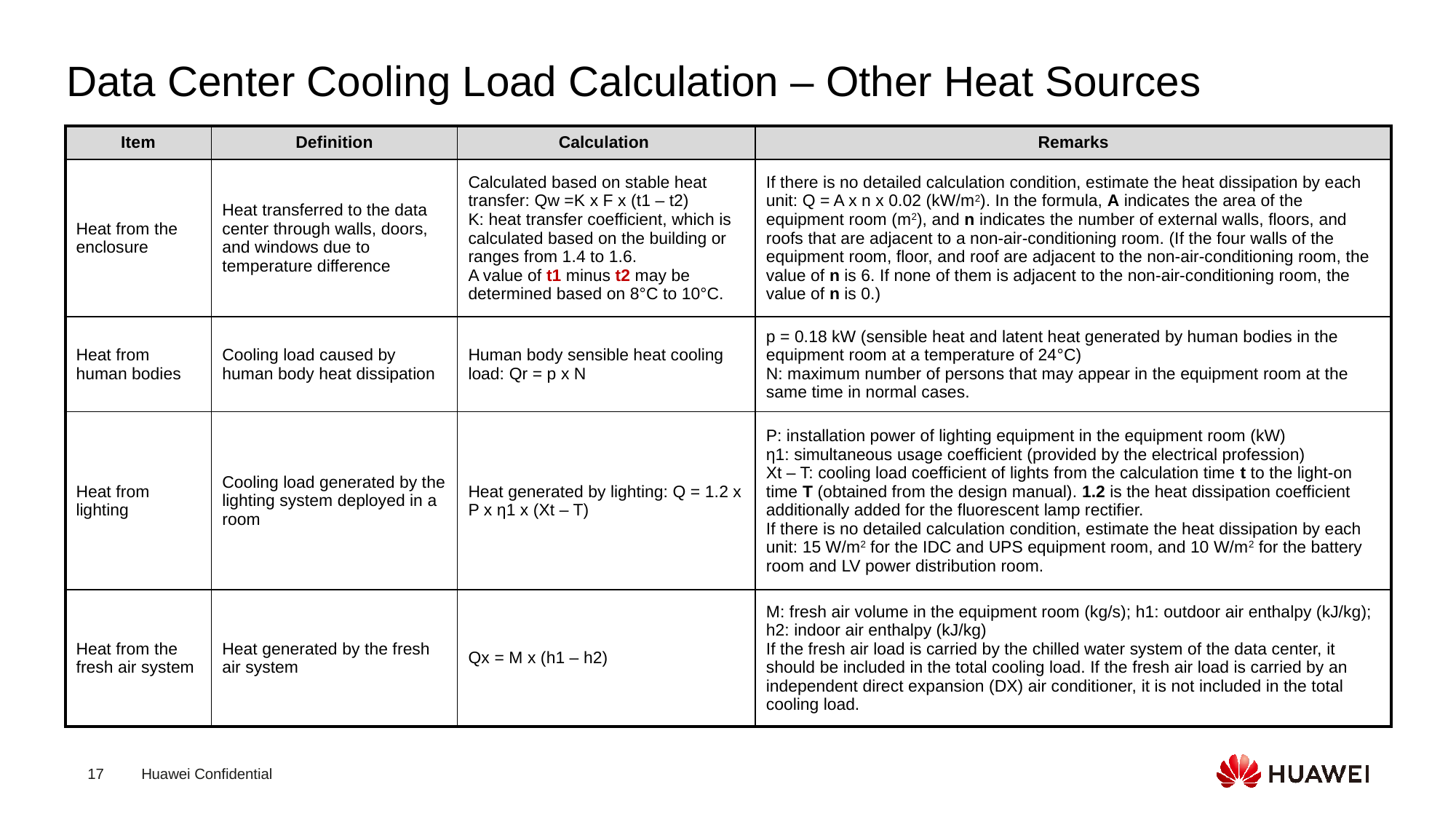

# Data Center Cooling Load Calculation – Other Heat Sources
| Item | Definition | Calculation | Remarks |
| --- | --- | --- | --- |
| Heat from the enclosure | Heat transferred to the data center through walls, doors, and windows due to temperature difference | Calculated based on stable heat transfer: Qw =K x F x (t1 – t2) K: heat transfer coefficient, which is calculated based on the building or ranges from 1.4 to 1.6. A value of t1 minus t2 may be determined based on 8°C to 10°C. | If there is no detailed calculation condition, estimate the heat dissipation by each unit: Q = A x n x 0.02 (kW/m2). In the formula, A indicates the area of the equipment room (m2), and n indicates the number of external walls, floors, and roofs that are adjacent to a non-air-conditioning room. (If the four walls of the equipment room, floor, and roof are adjacent to the non-air-conditioning room, the value of n is 6. If none of them is adjacent to the non-air-conditioning room, the value of n is 0.) |
| Heat from human bodies | Cooling load caused by human body heat dissipation | Human body sensible heat cooling load: Qr = p x N | p = 0.18 kW (sensible heat and latent heat generated by human bodies in the equipment room at a temperature of 24°C) N: maximum number of persons that may appear in the equipment room at the same time in normal cases. |
| Heat from lighting | Cooling load generated by the lighting system deployed in a room | Heat generated by lighting: Q = 1.2 x P x η1 x (Xt – T) | P: installation power of lighting equipment in the equipment room (kW) η1: simultaneous usage coefficient (provided by the electrical profession) Xt – T: cooling load coefficient of lights from the calculation time t to the light-on time T (obtained from the design manual). 1.2 is the heat dissipation coefficient additionally added for the fluorescent lamp rectifier. If there is no detailed calculation condition, estimate the heat dissipation by each unit: 15 W/m2 for the IDC and UPS equipment room, and 10 W/m2 for the battery room and LV power distribution room. |
| Heat from the fresh air system | Heat generated by the fresh air system | Qx = M x (h1 – h2) | M: fresh air volume in the equipment room (kg/s); h1: outdoor air enthalpy (kJ/kg); h2: indoor air enthalpy (kJ/kg) If the fresh air load is carried by the chilled water system of the data center, it should be included in the total cooling load. If the fresh air load is carried by an independent direct expansion (DX) air conditioner, it is not included in the total cooling load. |